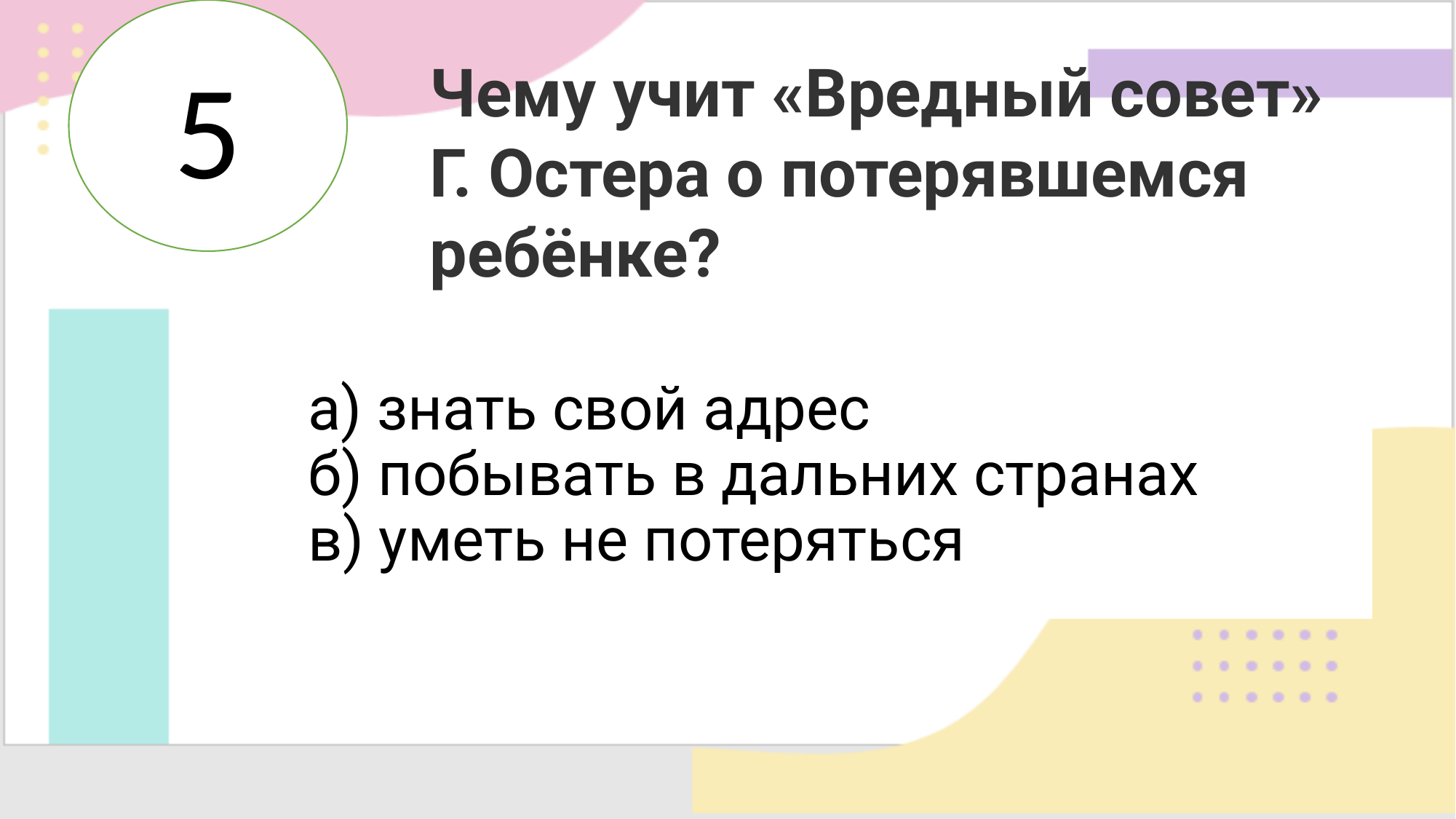

5
Чему учит «Вредный совет» Г. Остера о потерявшемся ребёнке?
# а) знать свой адрес б) побывать в дальних странах в) уметь не потеряться